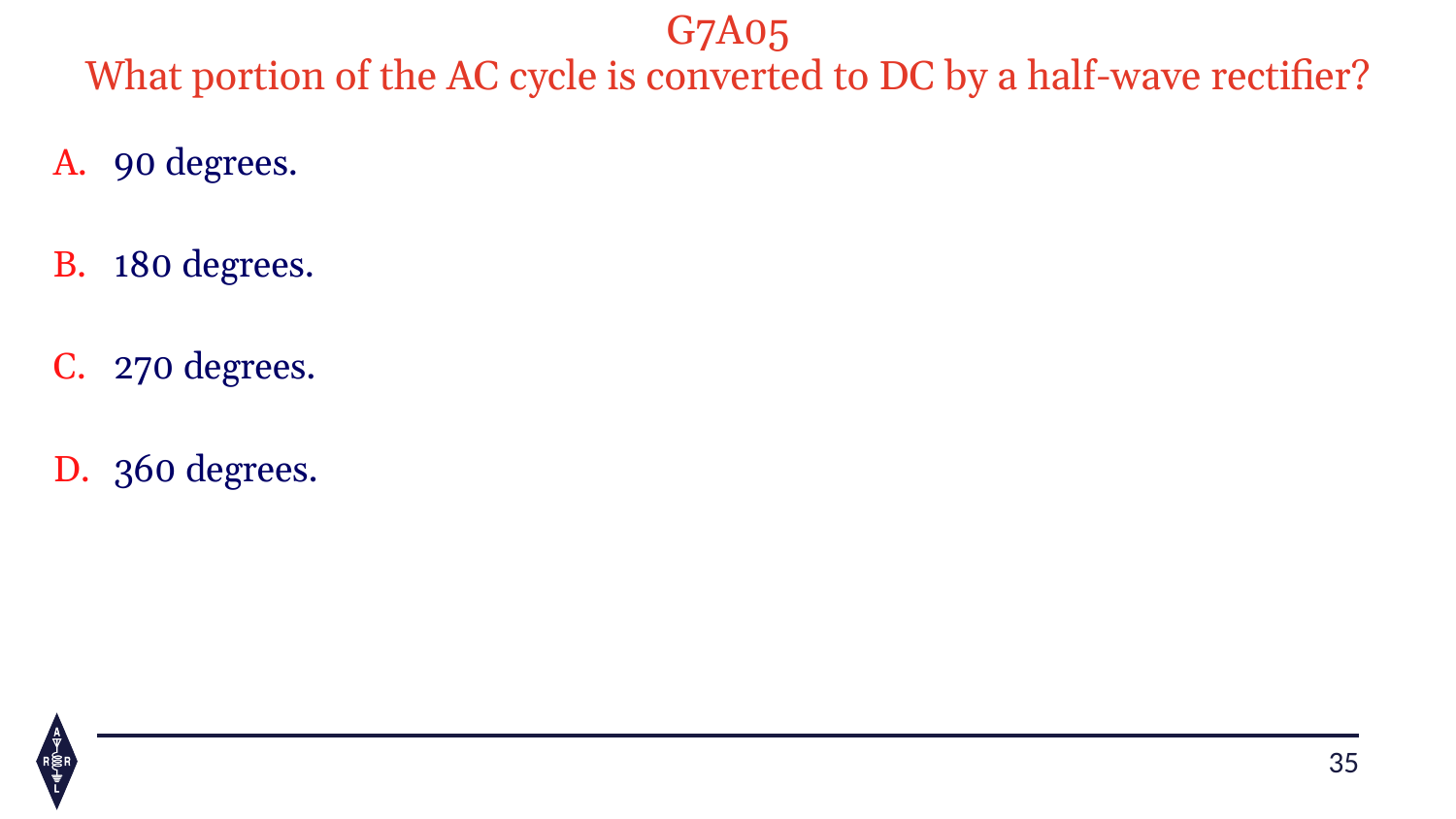

G7A05
What portion of the AC cycle is converted to DC by a half-wave rectifier?
90 degrees.

180 degrees.

270 degrees.

360 degrees.
35